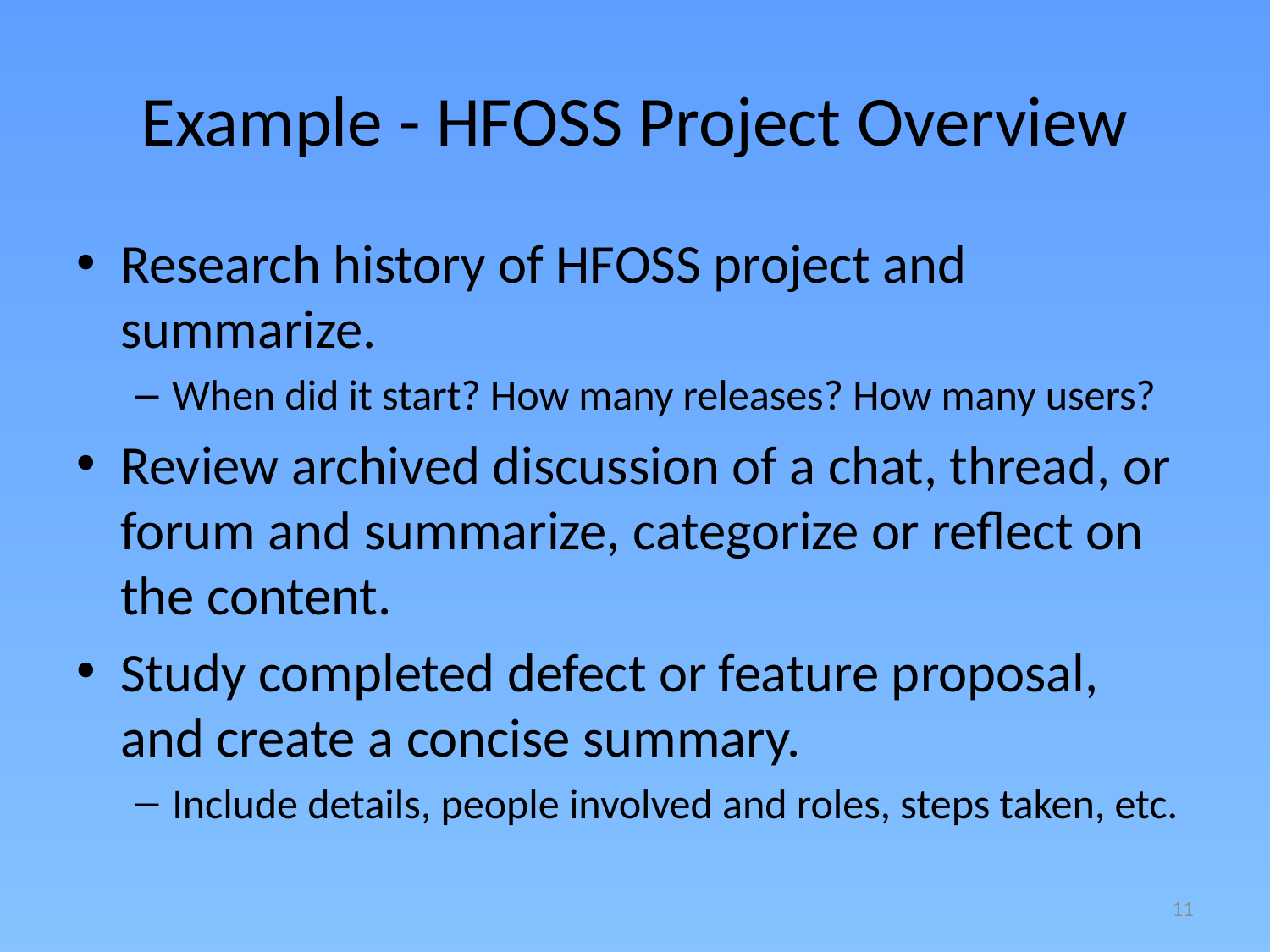

# Example - HFOSS Project Overview
Research history of HFOSS project and summarize.
When did it start? How many releases? How many users?
Review archived discussion of a chat, thread, or forum and summarize, categorize or reflect on the content.
Study completed defect or feature proposal, and create a concise summary.
Include details, people involved and roles, steps taken, etc.
11